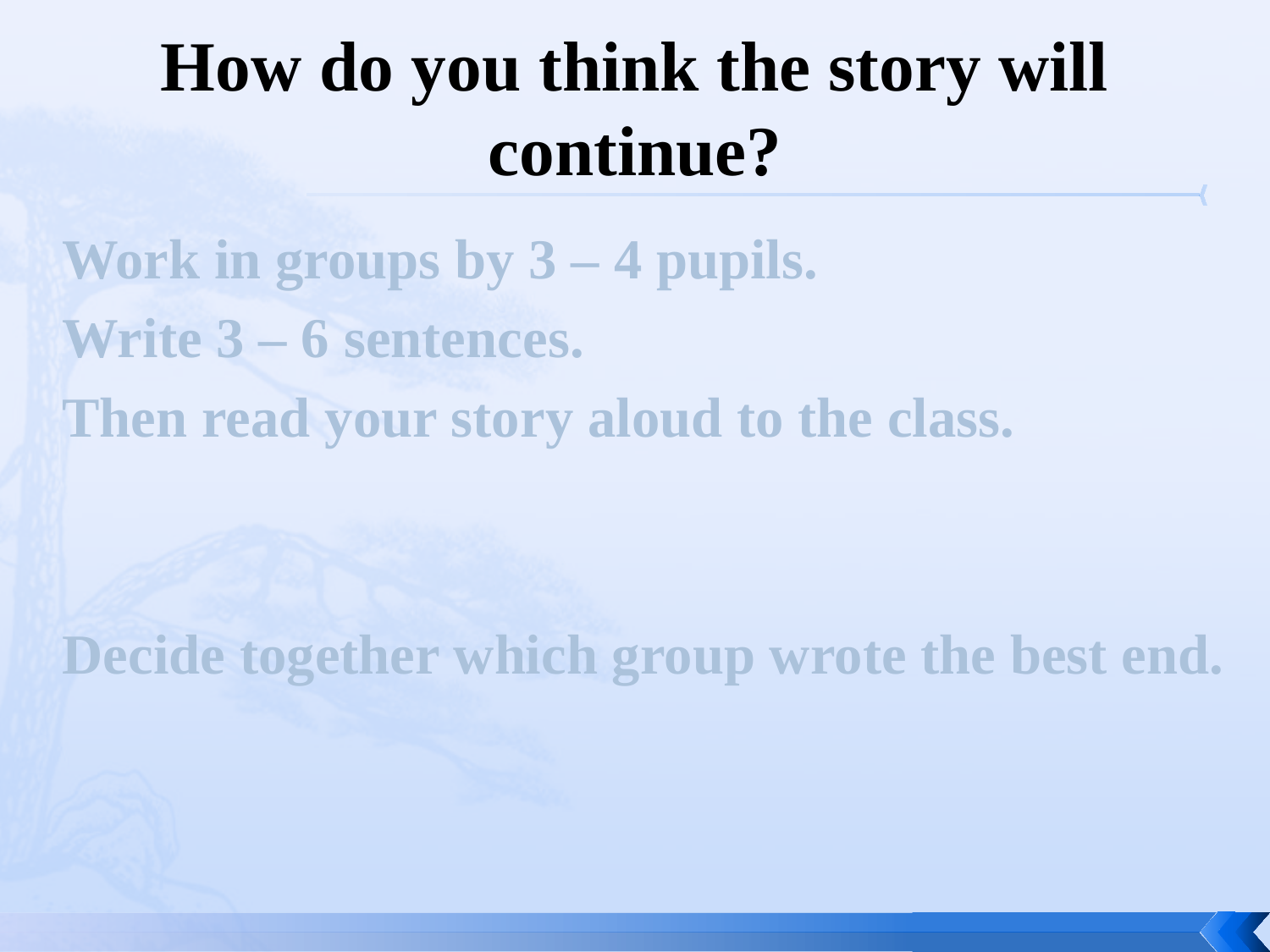

# How do you think the story will continue?
Work in groups by 3 – 4 pupils.
Write 3 – 6 sentences.
Then read your story aloud to the class.

Decide together which group wrote the best end.